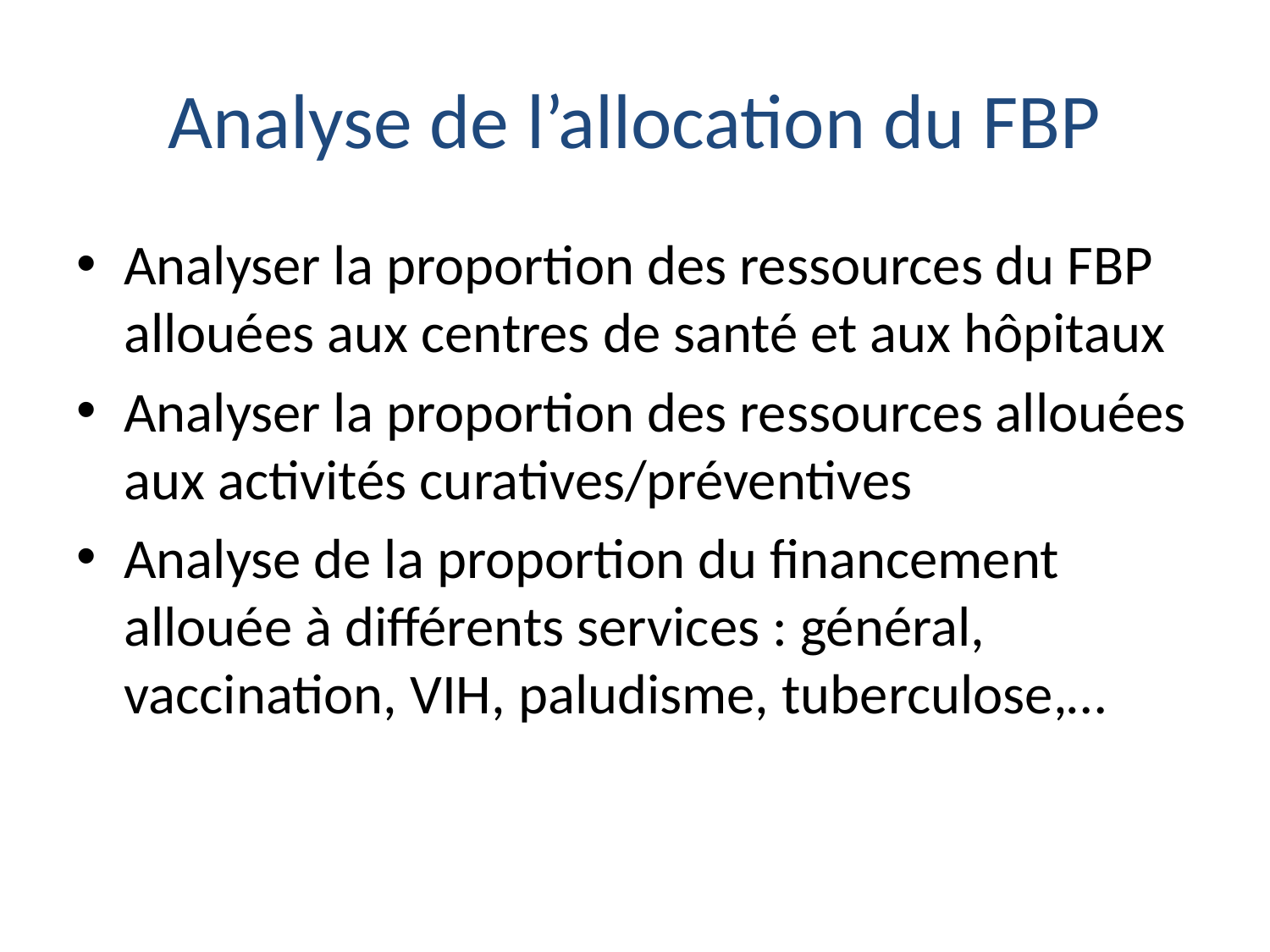

# Analyse de l’allocation du FBP
Analyser la proportion des ressources du FBP allouées aux centres de santé et aux hôpitaux
Analyser la proportion des ressources allouées aux activités curatives/préventives
Analyse de la proportion du financement allouée à différents services : général, vaccination, VIH, paludisme, tuberculose,…